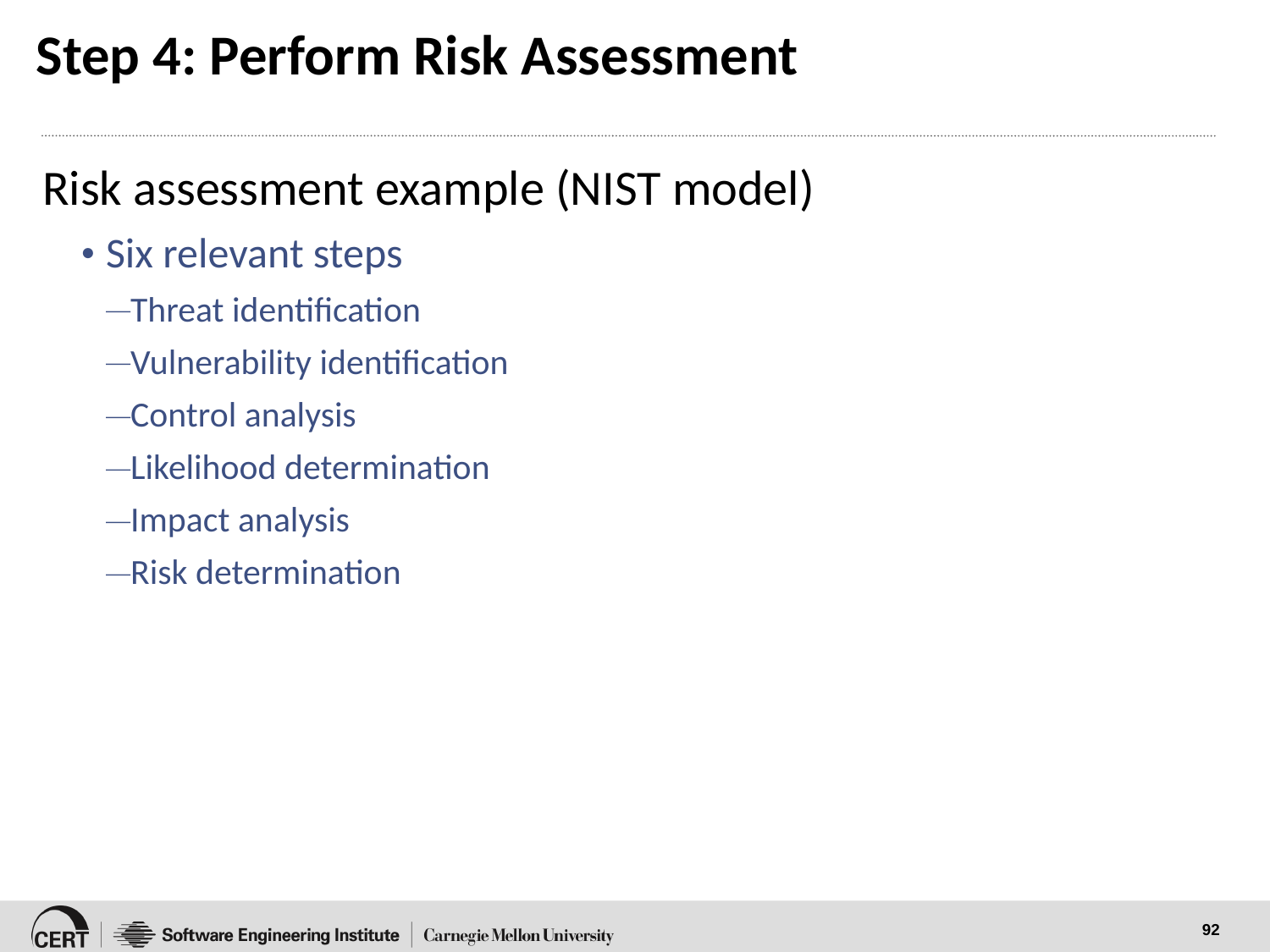

# Step 4: Perform Risk Assessment
Risk assessment example (NIST model)
Six relevant steps
Threat identification
Vulnerability identification
Control analysis
Likelihood determination
Impact analysis
Risk determination